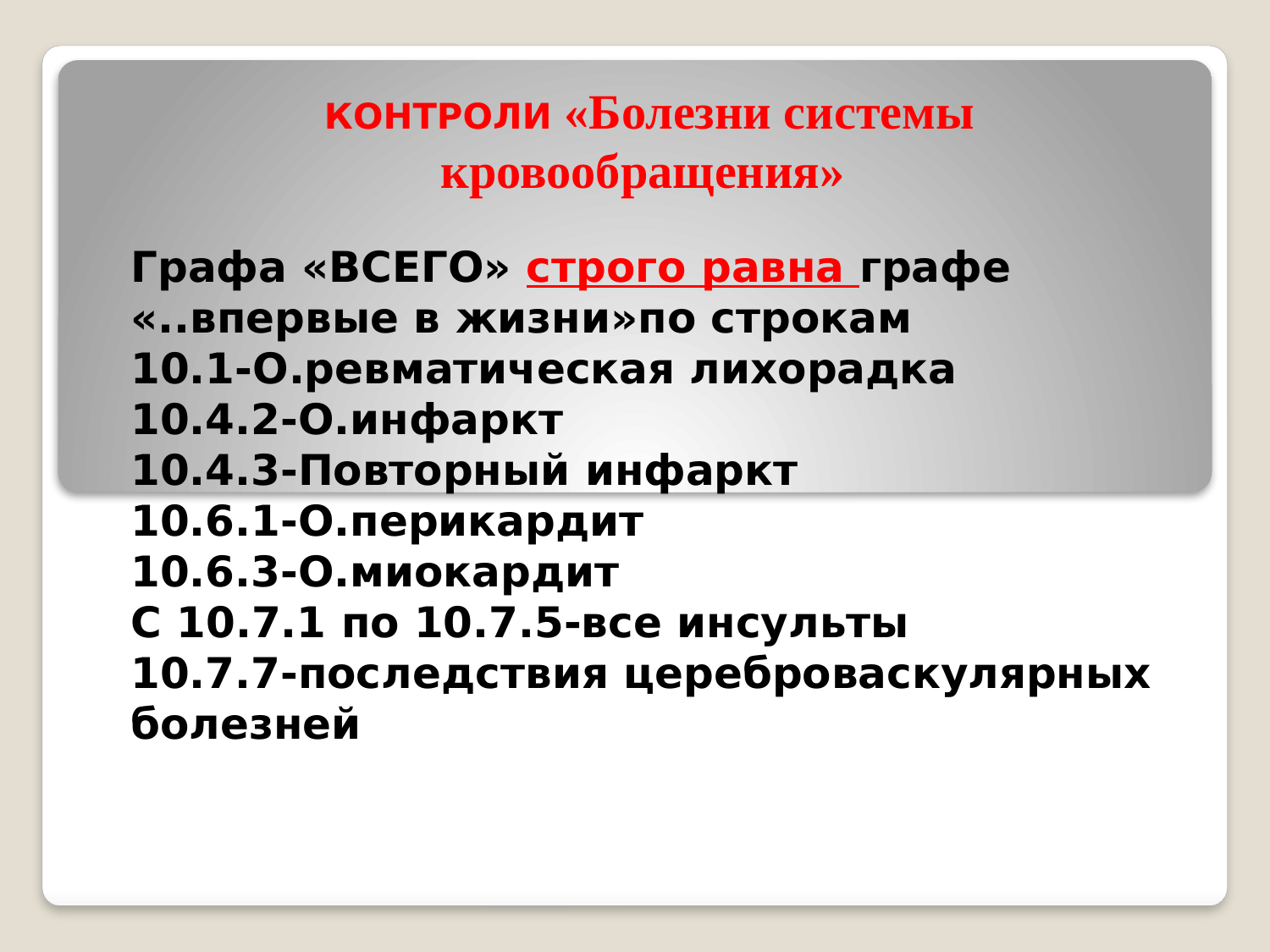

КОНТРОЛИ «Болезни системы кровообращения»

Графа «ВСЕГО» строго равна графе «..впервые в жизни»по строкам
10.1-О.ревматическая лихорадка
10.4.2-О.инфаркт
10.4.3-Повторный инфаркт
10.6.1-О.перикардит
10.6.3-О.миокардит
С 10.7.1 по 10.7.5-все инсульты
10.7.7-последствия цереброваскулярных болезней